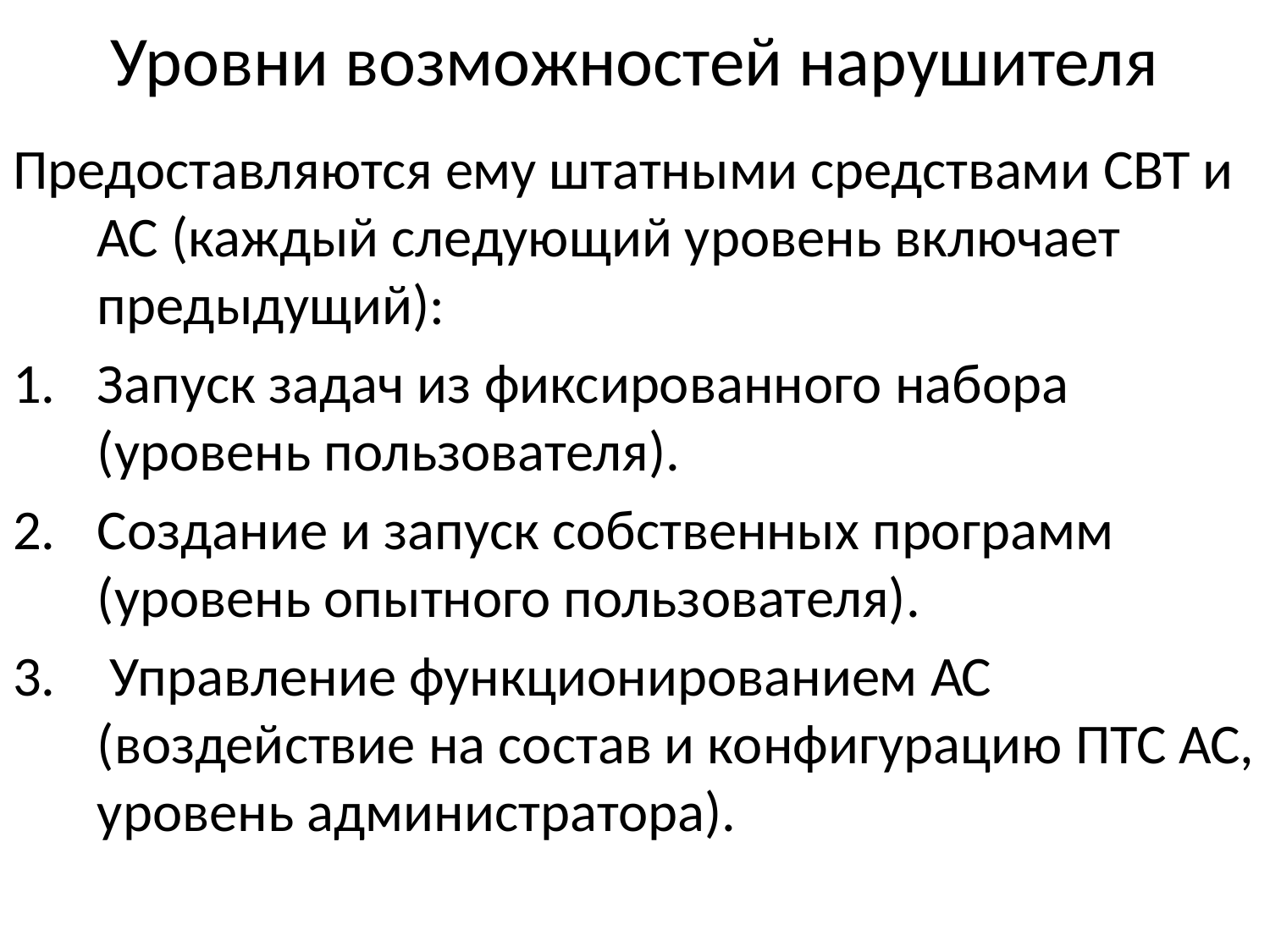

# Уровни возможностей нарушителя
Предоставляются ему штатными средствами СВТ и АС (каждый следующий уровень включает предыдущий):
Запуск задач из фиксированного набора (уровень пользователя).
Создание и запуск собственных программ (уровень опытного пользователя).
 Управление функционированием АС (воздействие на состав и конфигурацию ПТС АС, уровень администратора).